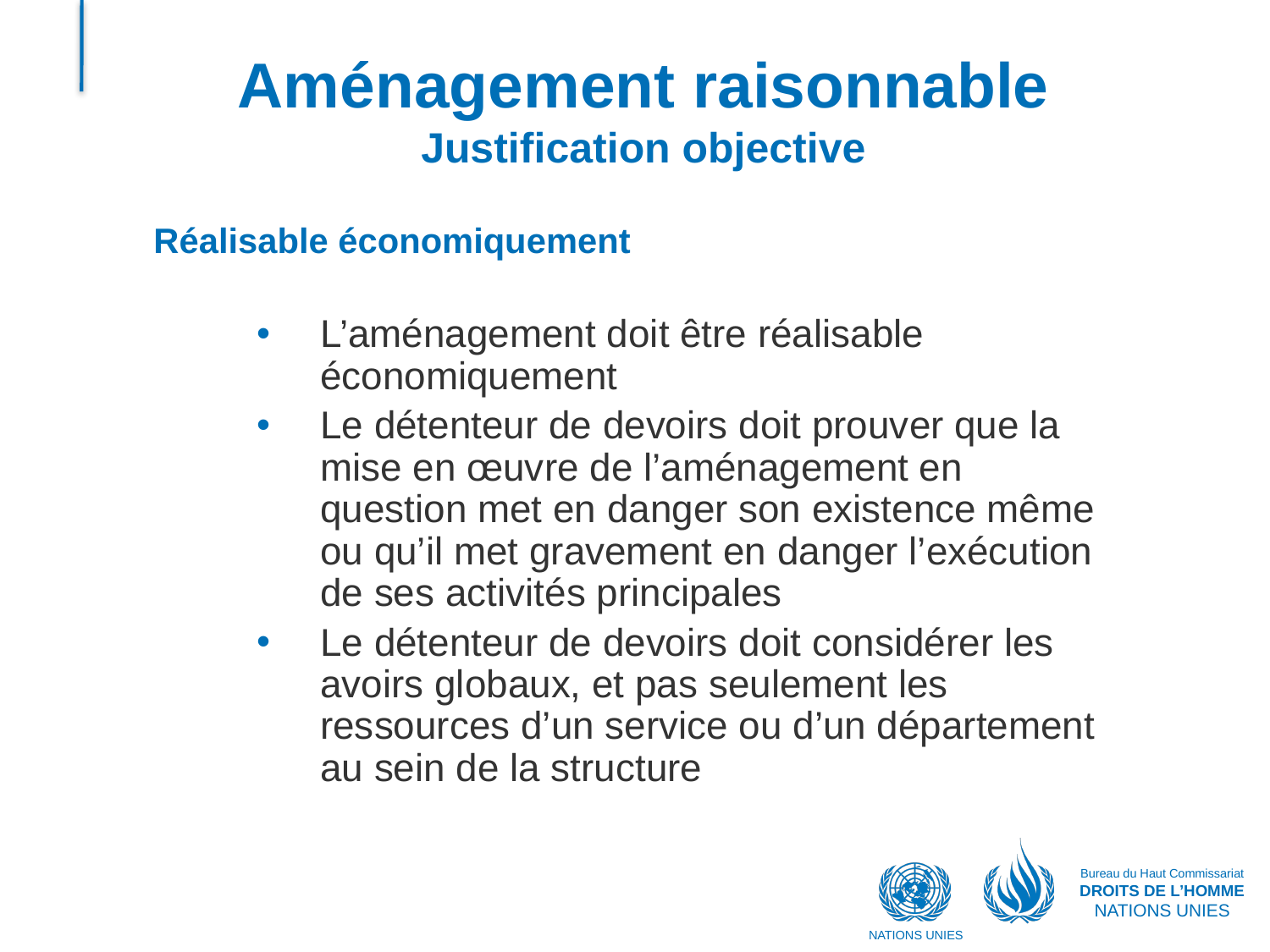

# Aménagement raisonnable Justification objective
Réalisable économiquement

L’aménagement doit être réalisable économiquement
Le détenteur de devoirs doit prouver que la mise en œuvre de l’aménagement en question met en danger son existence même ou qu’il met gravement en danger l’exécution de ses activités principales
Le détenteur de devoirs doit considérer les avoirs globaux, et pas seulement les ressources d’un service ou d’un département au sein de la structure
Bureau du Haut Commissariat
DROITS DE L’HOMME
NATIONS UNIES
NATIONS UNIES